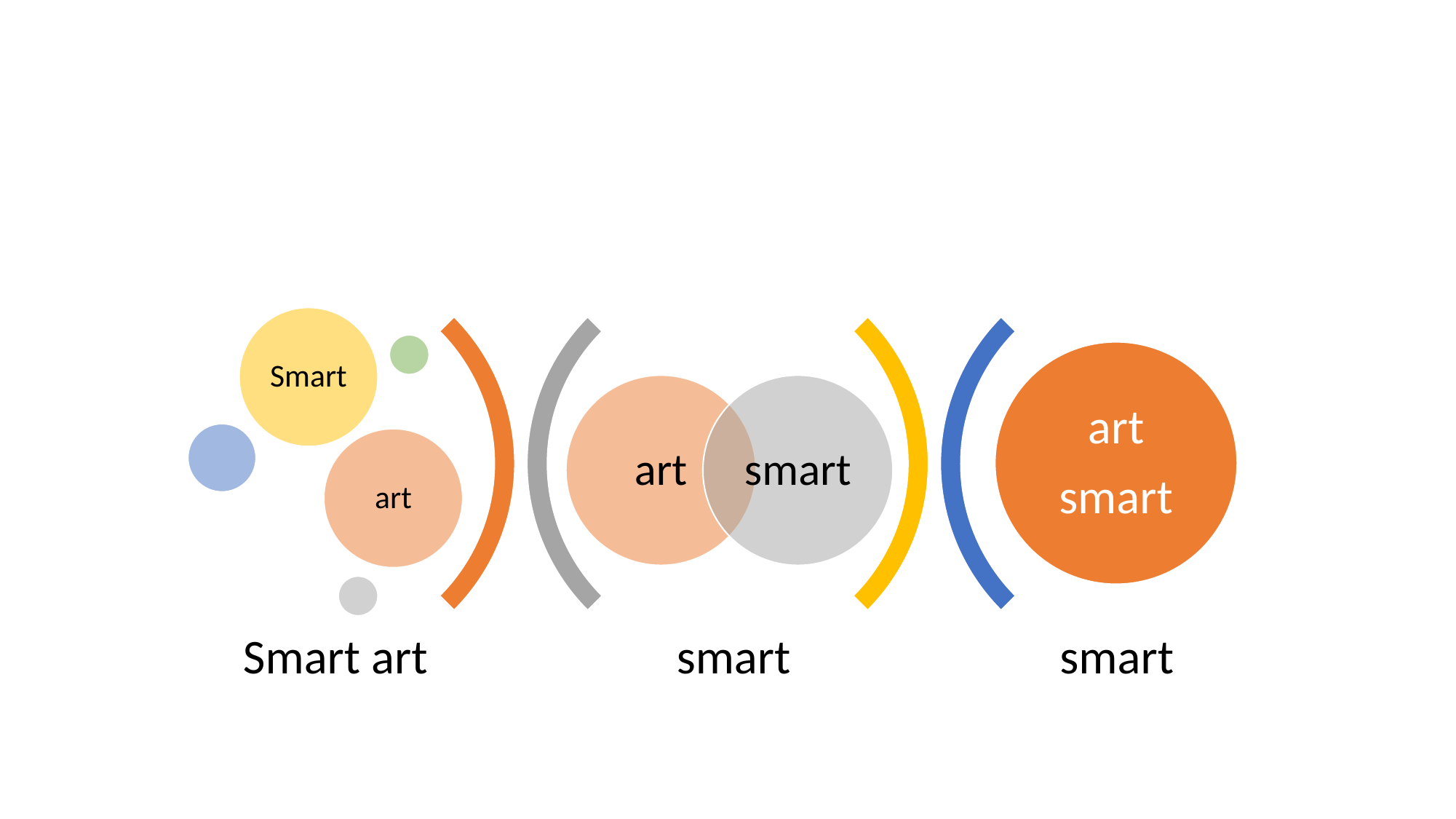

#
smart
smart
art
smart
Smart
art
art
smart
Smart art